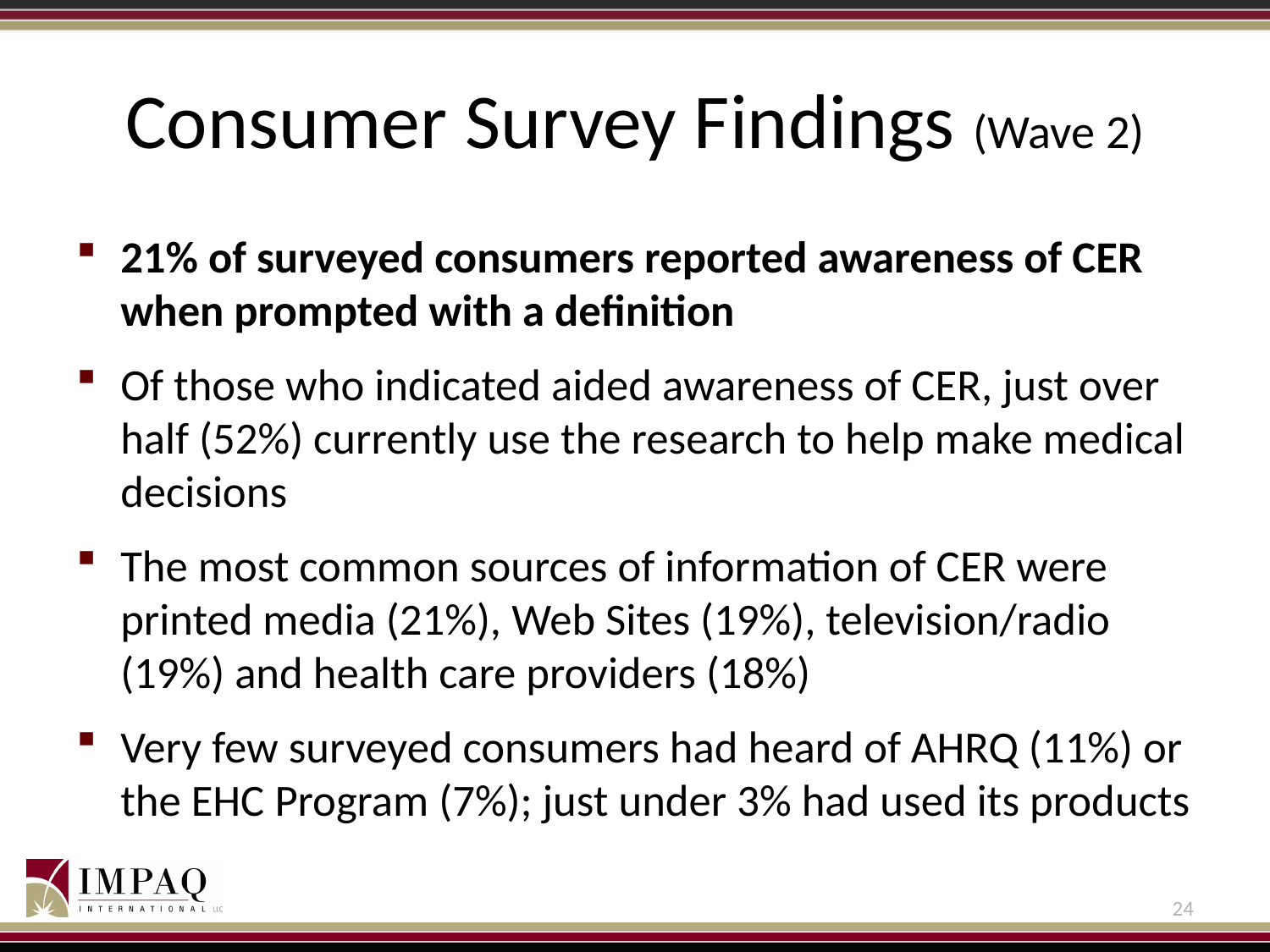

# Consumer Survey Findings (Wave 2)
21% of surveyed consumers reported awareness of CER when prompted with a definition

Of those who indicated aided awareness of CER, just over half (52%) currently use the research to help make medical decisions

The most common sources of information of CER were printed media (21%), Web Sites (19%), television/radio (19%) and health care providers (18%)

Very few surveyed consumers had heard of AHRQ (11%) or the EHC Program (7%); just under 3% had used its products
24